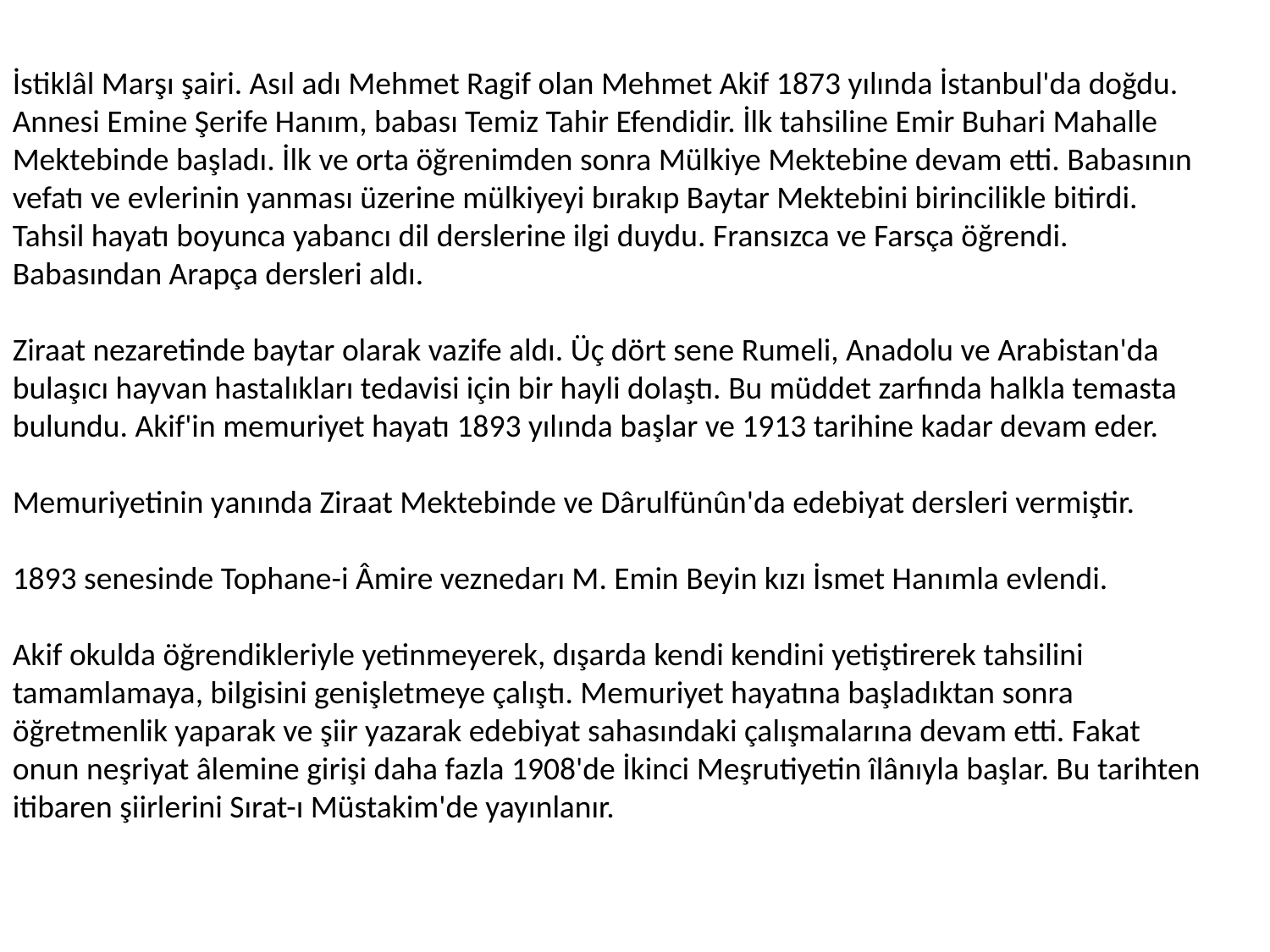

İstiklâl Marşı şairi. Asıl adı Mehmet Ragif olan Mehmet Akif 1873 yılında İstanbul'da doğdu. Annesi Emine Şerife Hanım, babası Temiz Tahir Efendidir. İlk tahsiline Emir Buhari Mahalle Mektebinde başladı. İlk ve orta öğrenimden sonra Mülkiye Mektebine devam etti. Babasının vefatı ve evlerinin yanması üzerine mülkiyeyi bırakıp Baytar Mektebini birincilikle bitirdi. Tahsil hayatı boyunca yabancı dil derslerine ilgi duydu. Fransızca ve Farsça öğrendi. Babasından Arapça dersleri aldı.
Ziraat nezaretinde baytar olarak vazife aldı. Üç dört sene Rumeli, Anadolu ve Arabistan'da bulaşıcı hayvan hastalıkları tedavisi için bir hayli dolaştı. Bu müddet zarfında halkla temasta bulundu. Akif'in memuriyet hayatı 1893 yılında başlar ve 1913 tarihine kadar devam eder.
Memuriyetinin yanında Ziraat Mektebinde ve Dârulfünûn'da edebiyat dersleri vermiştir.
1893 senesinde Tophane-i Âmire veznedarı M. Emin Beyin kızı İsmet Hanımla evlendi.
Akif okulda öğrendikleriyle yetinmeyerek, dışarda kendi kendini yetiştirerek tahsilini tamamlamaya, bilgisini genişletmeye çalıştı. Memuriyet hayatına başladıktan sonra öğretmenlik yaparak ve şiir yazarak edebiyat sahasındaki çalışmalarına devam etti. Fakat onun neşriyat âlemine girişi daha fazla 1908'de İkinci Meşrutiyetin îlânıyla başlar. Bu tarihten itibaren şiirlerini Sırat-ı Müstakim'de yayınlanır.